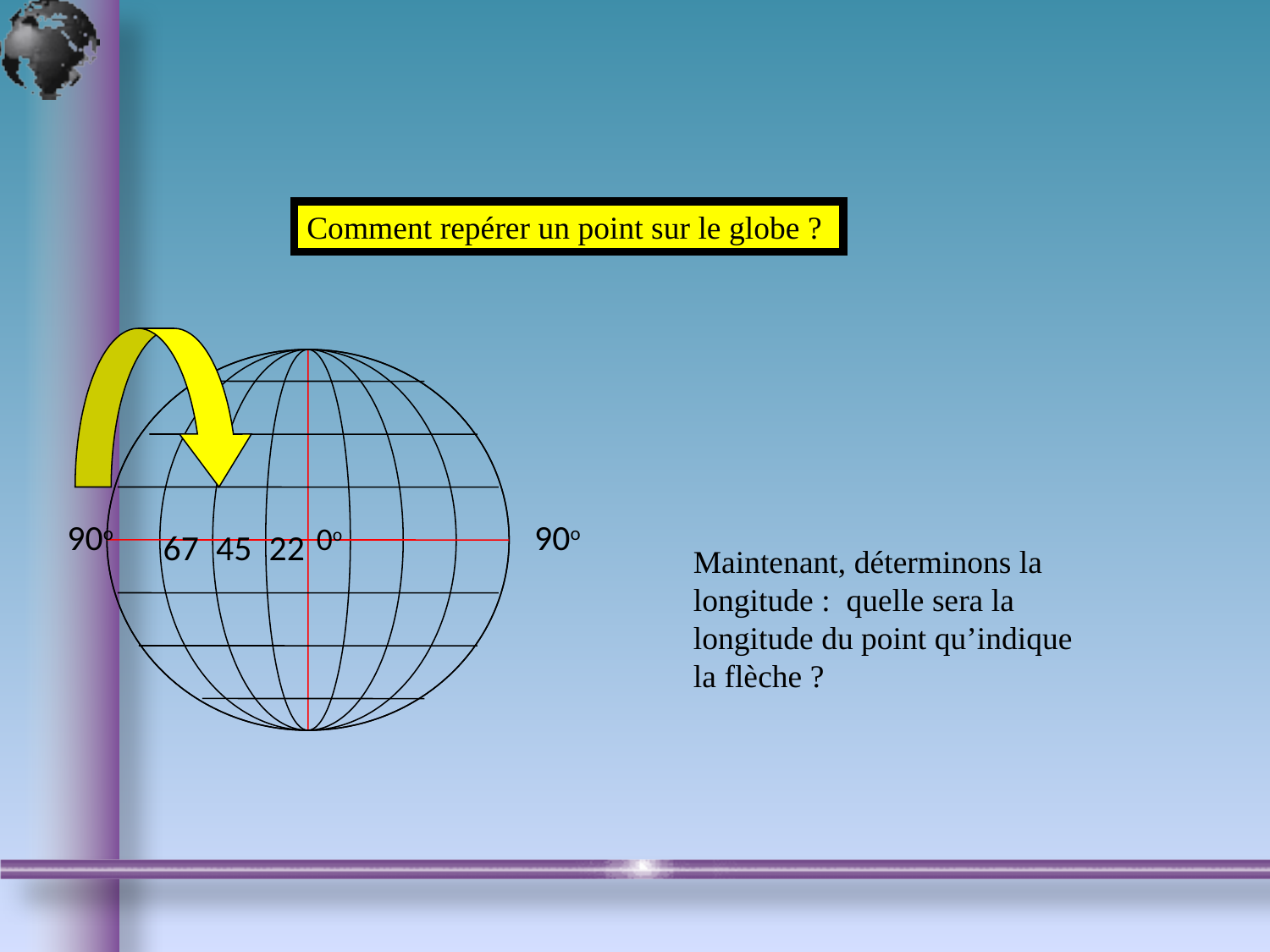

Comment repérer un point sur le globe ?

90o
90o
0o
67
45
22
Maintenant, déterminons la
longitude :  quelle sera la
longitude du point qu’indique
la flèche ?